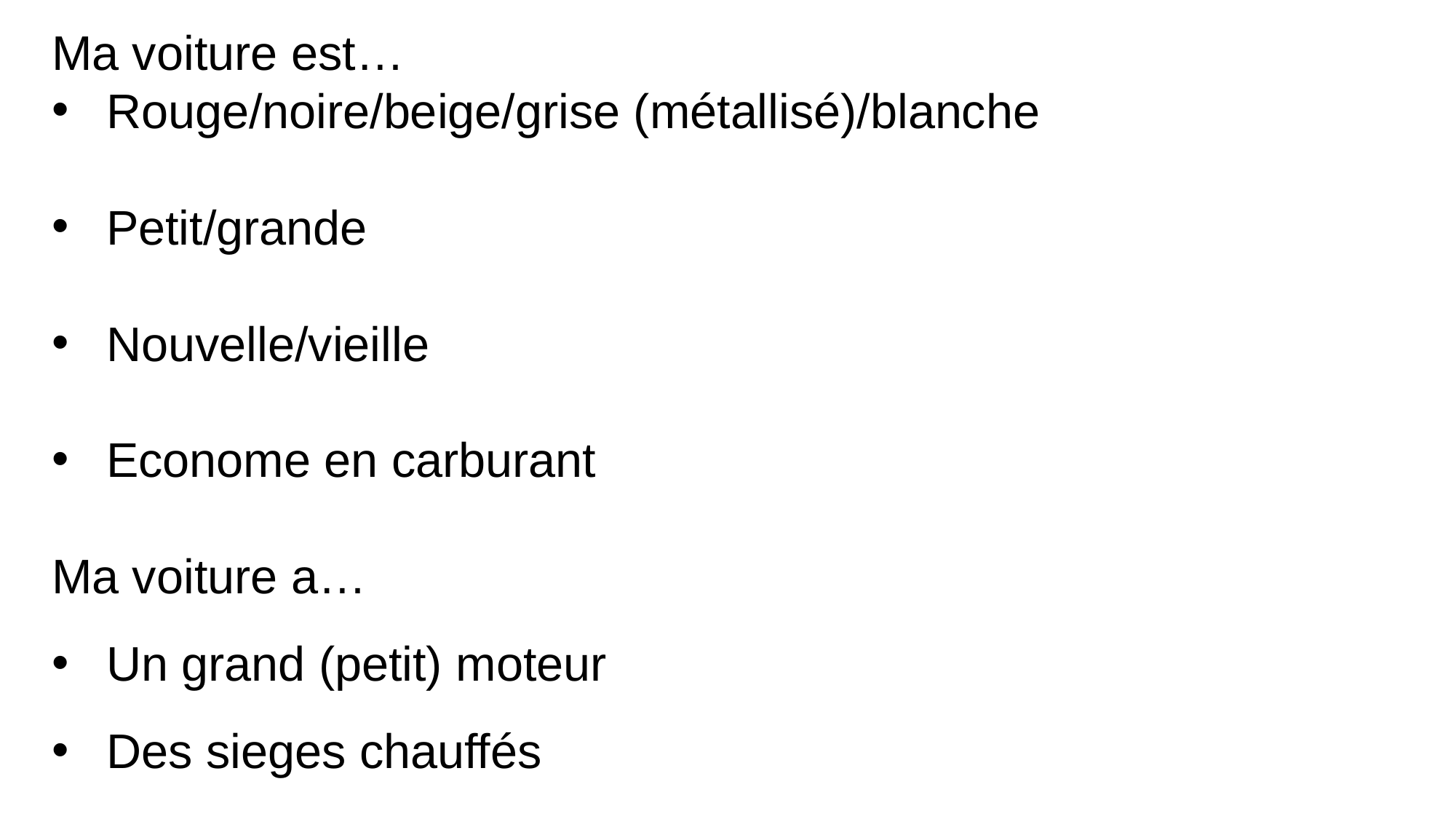

Ma voiture est…
Rouge/noire/beige/grise (métallisé)/blanche

Petit/grande

Nouvelle/vieille

Econome en carburant

Ma voiture a…
Un grand (petit) moteur
Des sieges chauffés